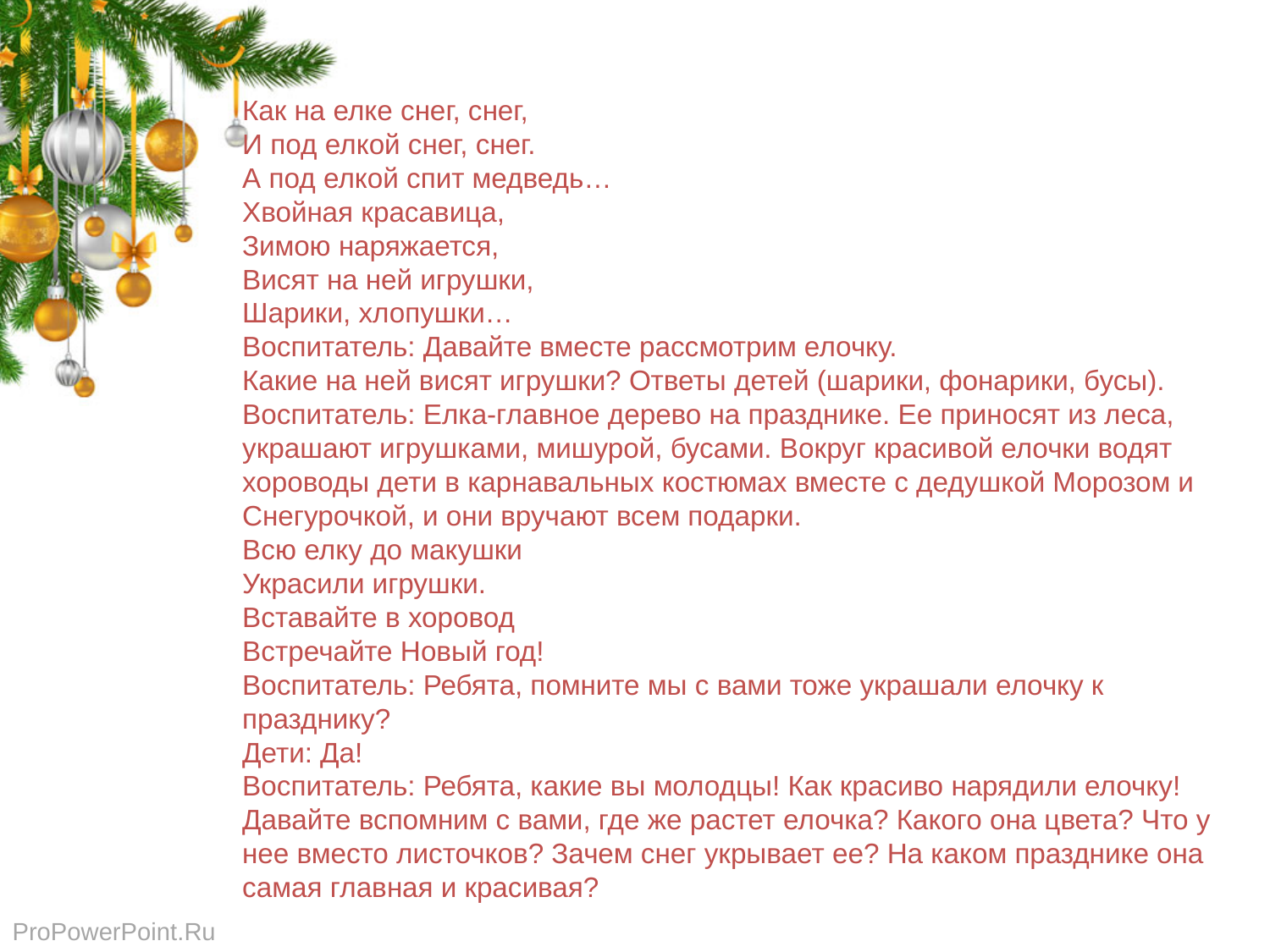

Как на елке снег, снег,
И под елкой снег, снег.
А под елкой спит медведь…
Хвойная красавица,
Зимою наряжается,
Висят на ней игрушки,
Шарики, хлопушки…
Воспитатель: Давайте вместе рассмотрим елочку.
Какие на ней висят игрушки? Ответы детей (шарики, фонарики, бусы).
Воспитатель: Елка-главное дерево на празднике. Ее приносят из леса, украшают игрушками, мишурой, бусами. Вокруг красивой елочки водят хороводы дети в карнавальных костюмах вместе с дедушкой Морозом и Снегурочкой, и они вручают всем подарки.
Всю елку до макушки
Украсили игрушки.
Вставайте в хоровод
Встречайте Новый год!
Воспитатель: Ребята, помните мы с вами тоже украшали елочку к празднику?
Дети: Да!
Воспитатель: Ребята, какие вы молодцы! Как красиво нарядили елочку!
Давайте вспомним с вами, где же растет елочка? Какого она цвета? Что у нее вместо листочков? Зачем снег укрывает ее? На каком празднике она самая главная и красивая?